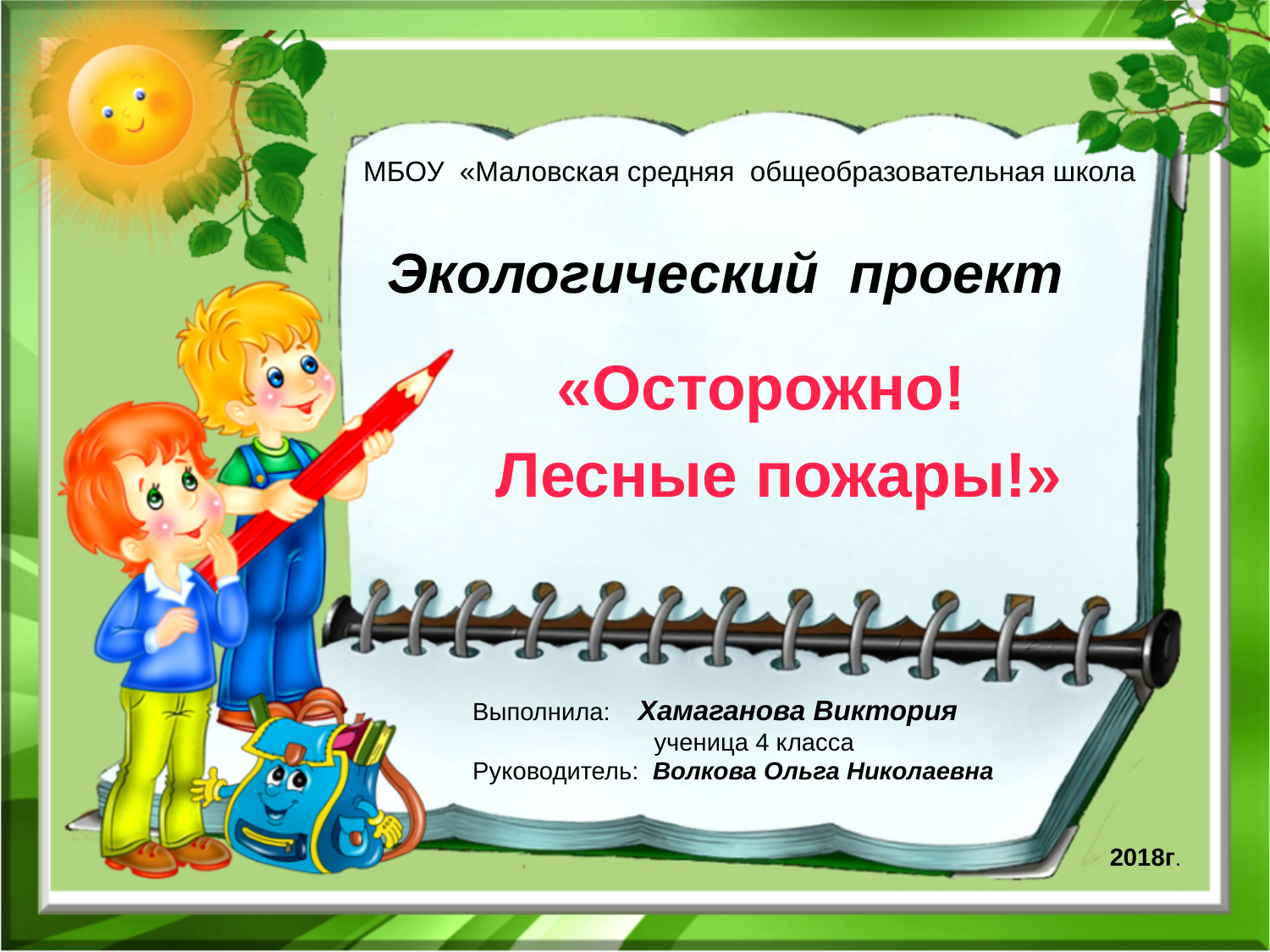

МБОУ  «Маловская средняя  общеобразовательная школа
Экологический  проект
«Осторожно!
Лесные пожары!»
Выполнила:    Хамаганова Виктория
                          ученица 4 класса
Руководитель:  Волкова Ольга Николаевна
2018г.